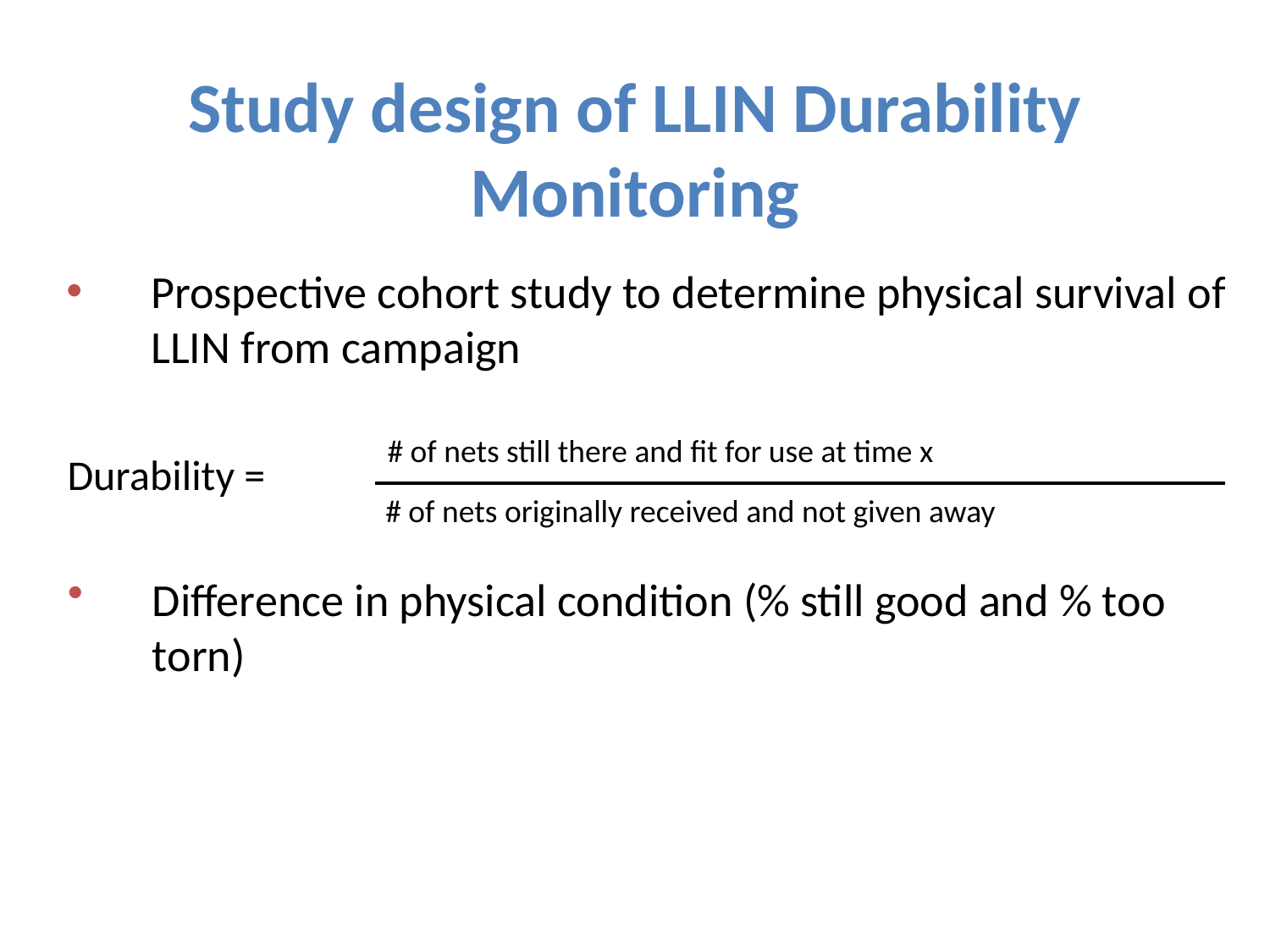

Study design of LLIN Durability Monitoring
Prospective cohort study to determine physical survival of LLIN from campaign
# of nets still there and fit for use at time x
Durability =
# of nets originally received and not given away
Difference in physical condition (% still good and % too torn)